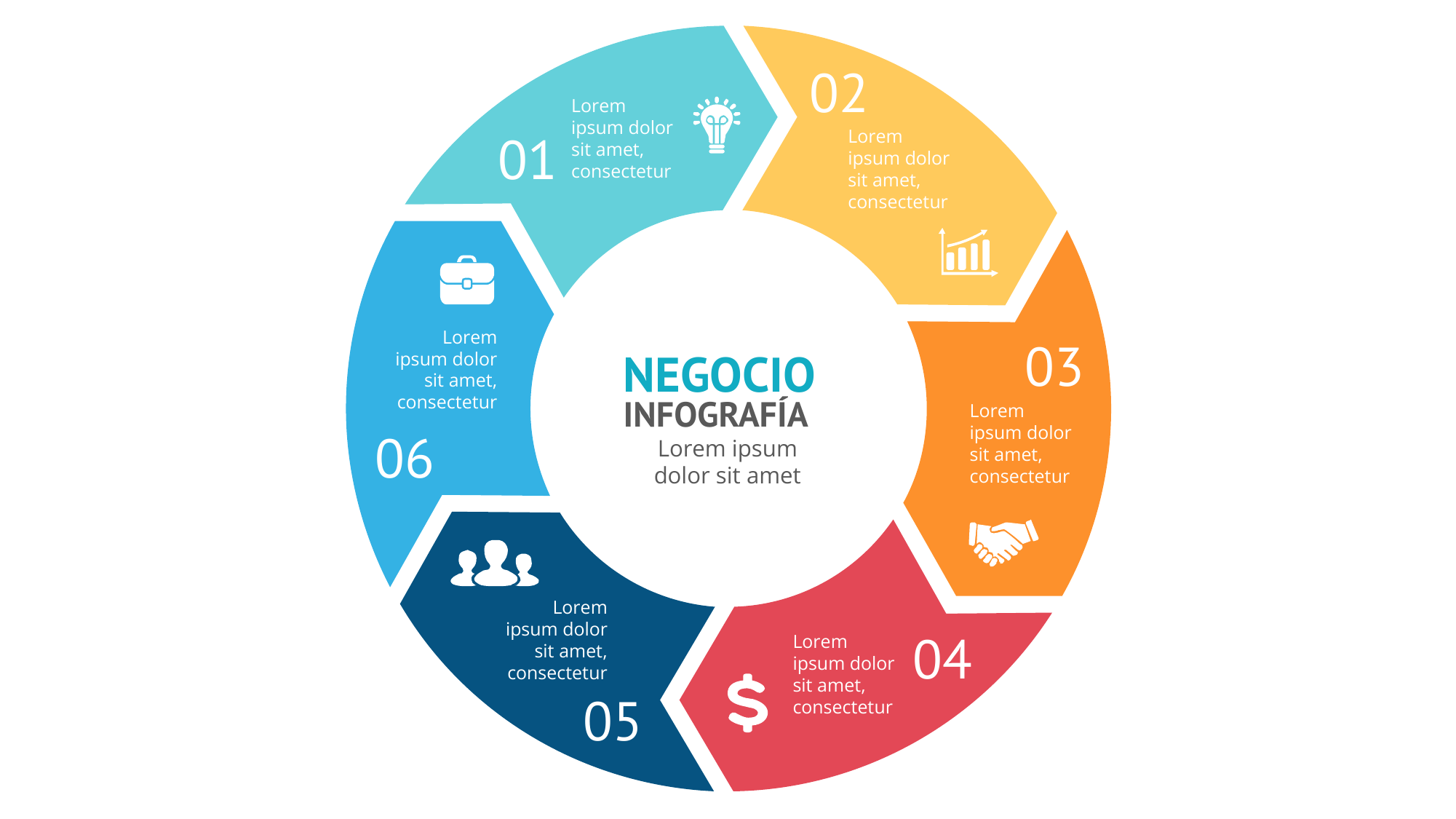

02
Lorem ipsum dolor sit amet, consectetur

Lorem ipsum dolor sit amet, consectetur
01

Lorem ipsum dolor sit amet, consectetur
03
NEGOCIO
INFOGRAFÍA
Lorem ipsum dolor sit amet, consectetur
06
Lorem ipsum dolor sit amet

Lorem ipsum dolor sit amet, consectetur
Lorem ipsum dolor sit amet, consectetur
04

05